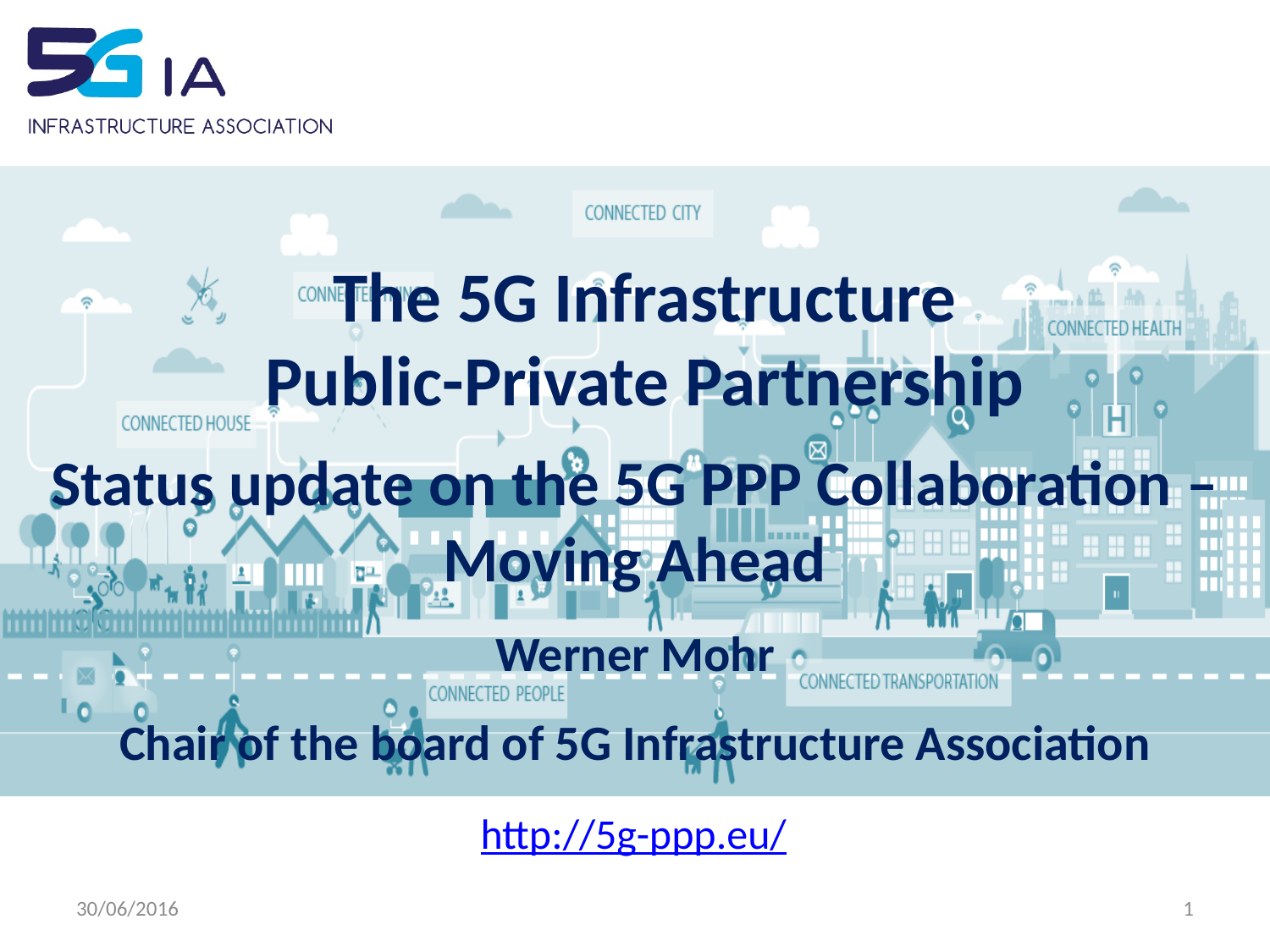

Status update on the 5G PPP Collaboration – Moving Ahead
Werner Mohr

Chair of the board of 5G Infrastructure Association
http://5g-ppp.eu/
30/06/2016

1